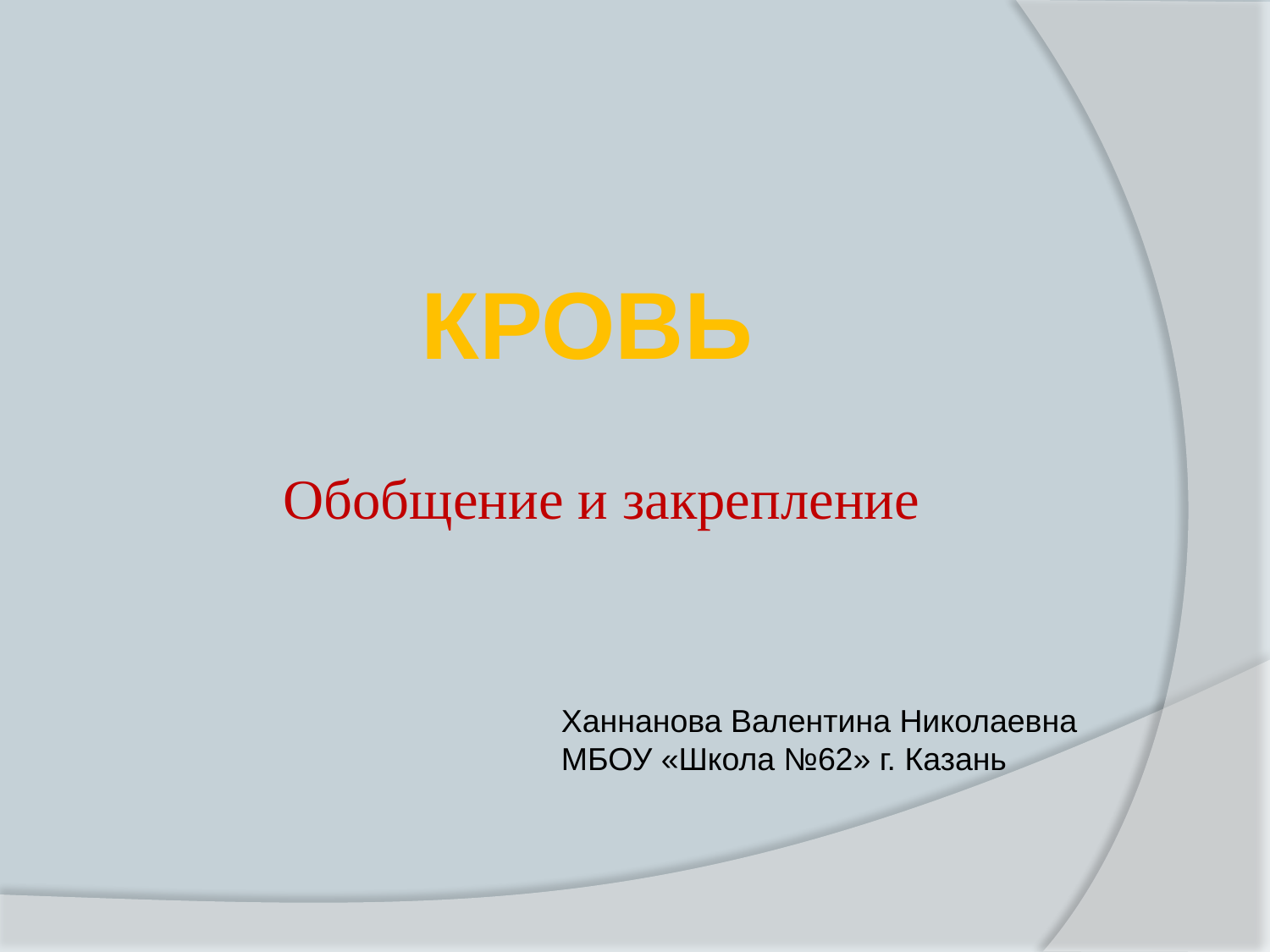

кровь
Обобщение и закрепление
Ханнанова Валентина Николаевна
МБОУ «Школа №62» г. Казань